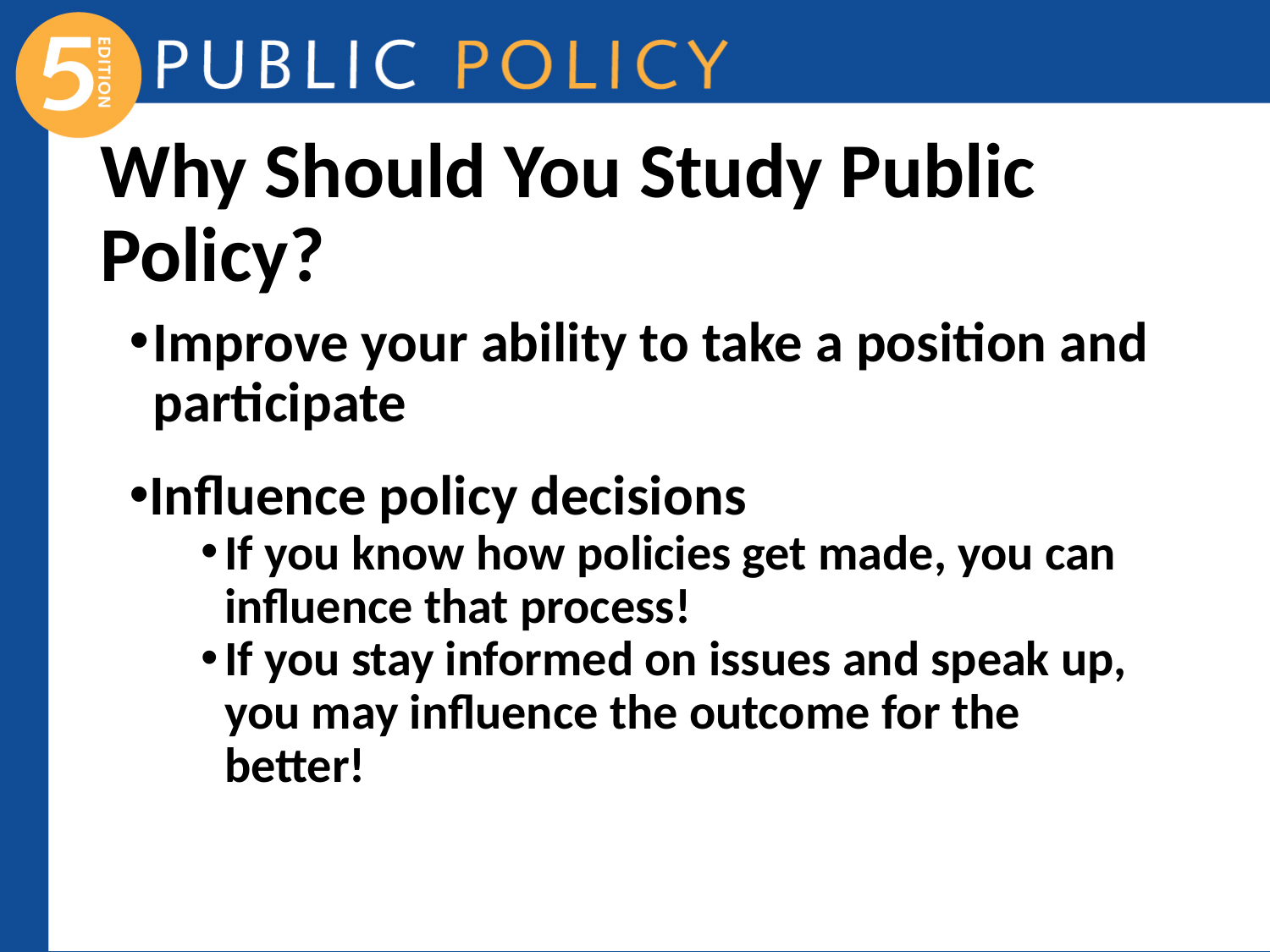

# Why Should You Study Public Policy?
Improve your ability to take a position and participate
Influence policy decisions
If you know how policies get made, you can influence that process!
If you stay informed on issues and speak up, you may influence the outcome for the better!